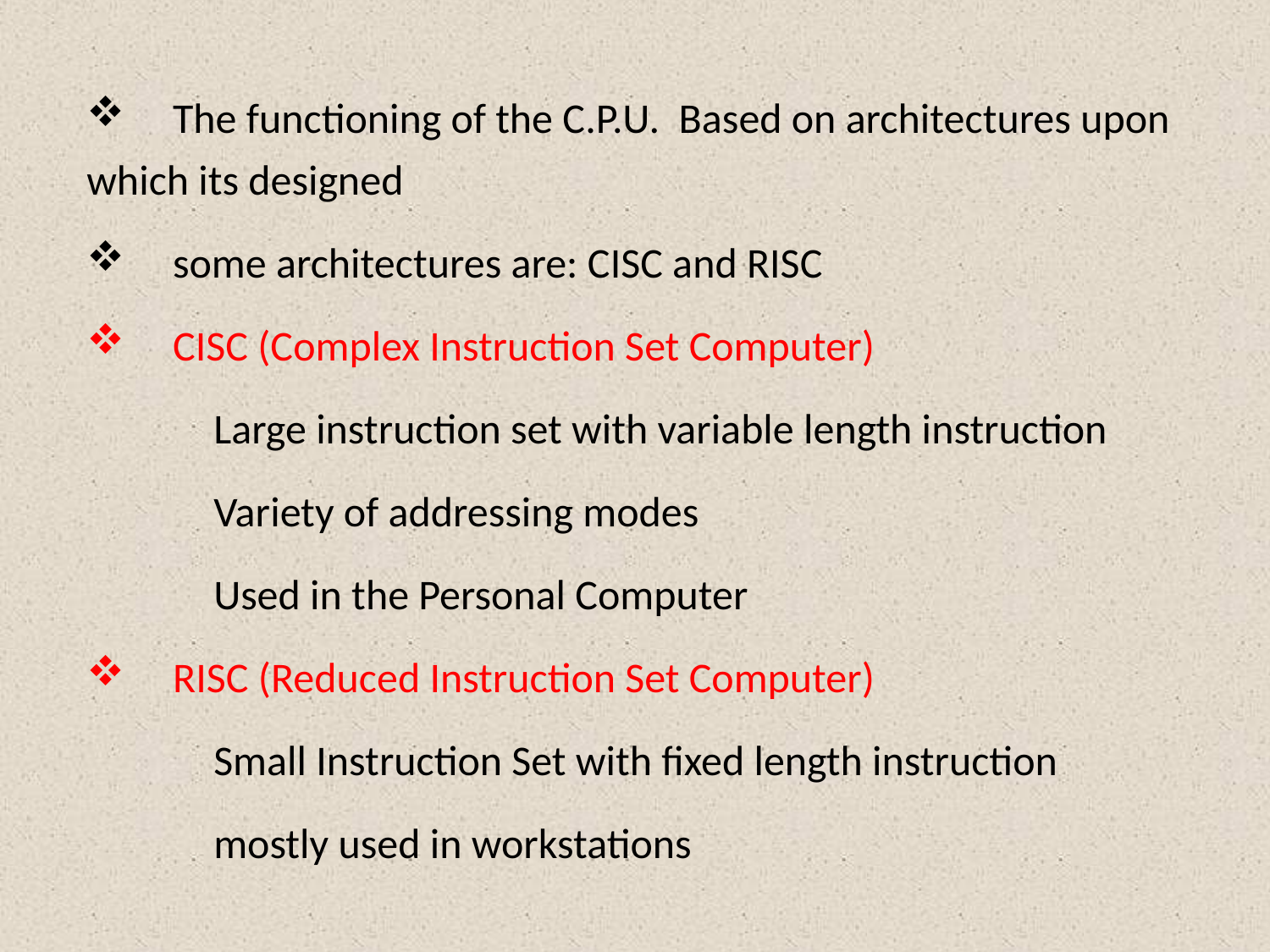

The functioning of the C.P.U.  Based on architectures upon which its designed
     some architectures are: CISC and RISC
     CISC (Complex Instruction Set Computer)
	Large instruction set with variable length instruction
	Variety of addressing modes
	Used in the Personal Computer
     RISC (Reduced Instruction Set Computer)
	Small Instruction Set with fixed length instruction
	mostly used in workstations